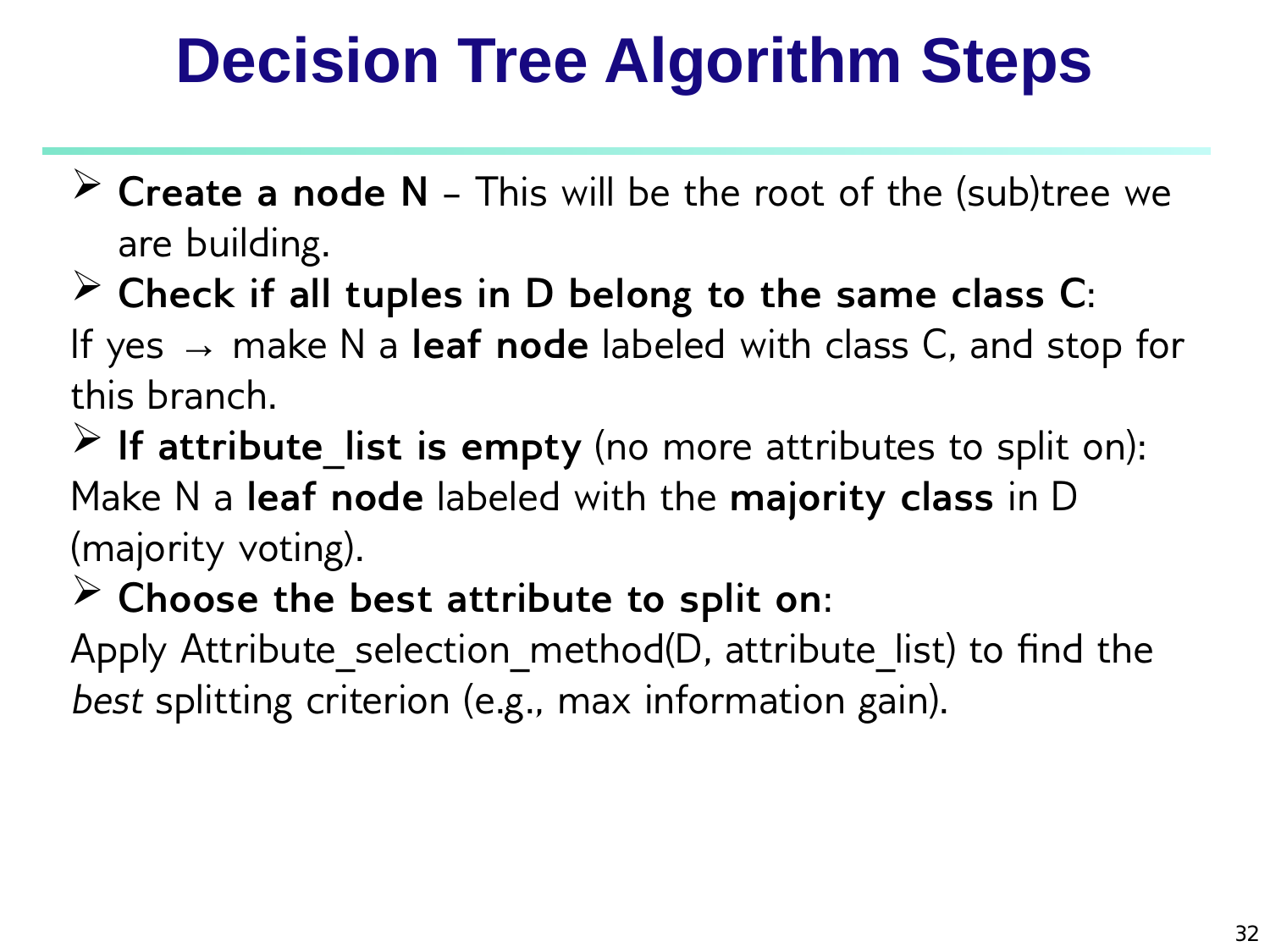

# Decision Tree Algorithm Steps
Create a node N – This will be the root of the (sub)tree we are building.
Check if all tuples in D belong to the same class C:
If yes → make N a leaf node labeled with class C, and stop for this branch.
If attribute_list is empty (no more attributes to split on):
Make N a leaf node labeled with the majority class in D (majority voting).
Choose the best attribute to split on:
Apply Attribute_selection_method(D, attribute_list) to find the best splitting criterion (e.g., max information gain).

32